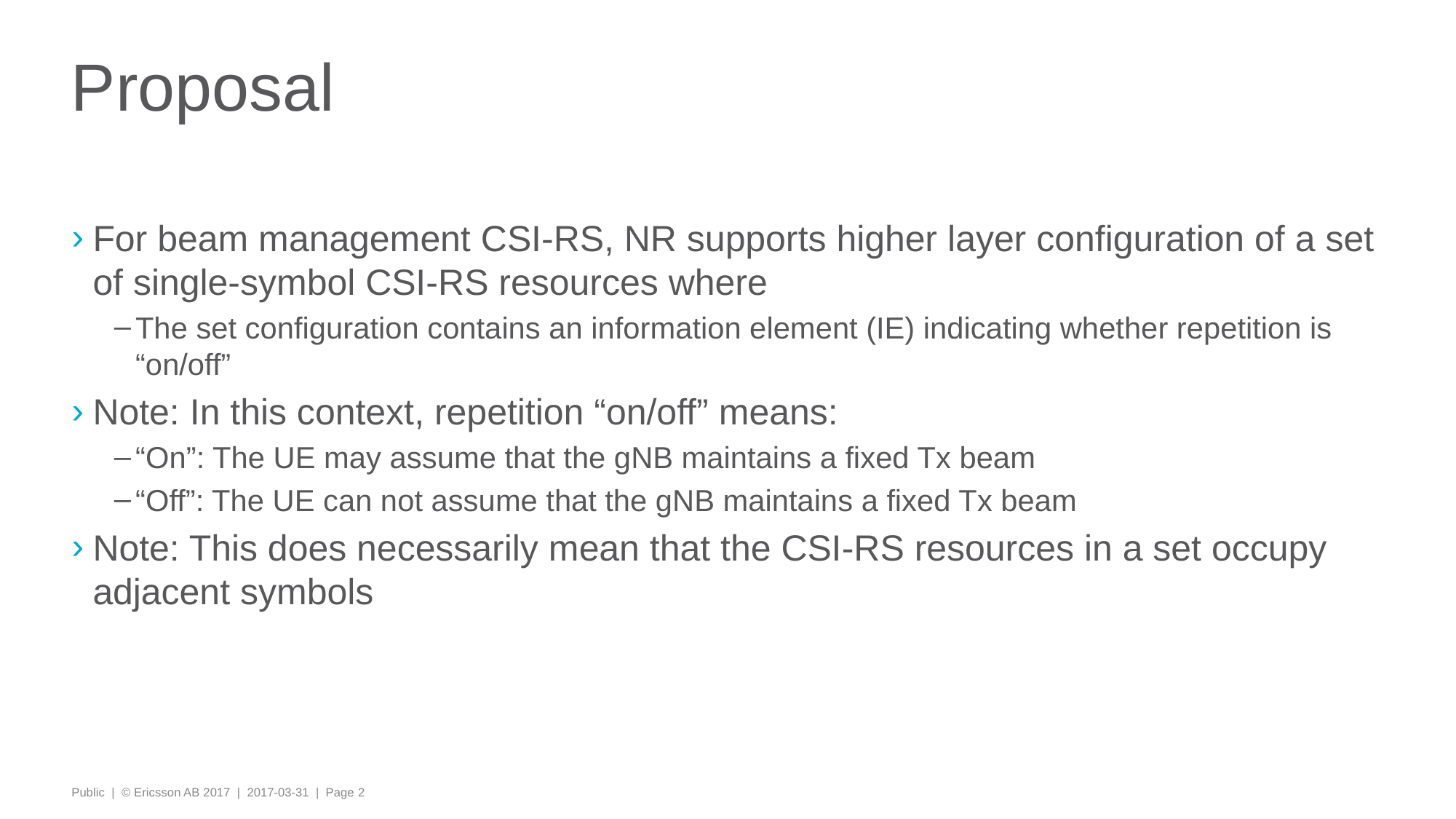

# Proposal
For beam management CSI-RS, NR supports higher layer configuration of a set of single-symbol CSI-RS resources where
The set configuration contains an information element (IE) indicating whether repetition is “on/off”
Note: In this context, repetition “on/off” means:
“On”: The UE may assume that the gNB maintains a fixed Tx beam
“Off”: The UE can not assume that the gNB maintains a fixed Tx beam
Note: This does necessarily mean that the CSI-RS resources in a set occupy adjacent symbols